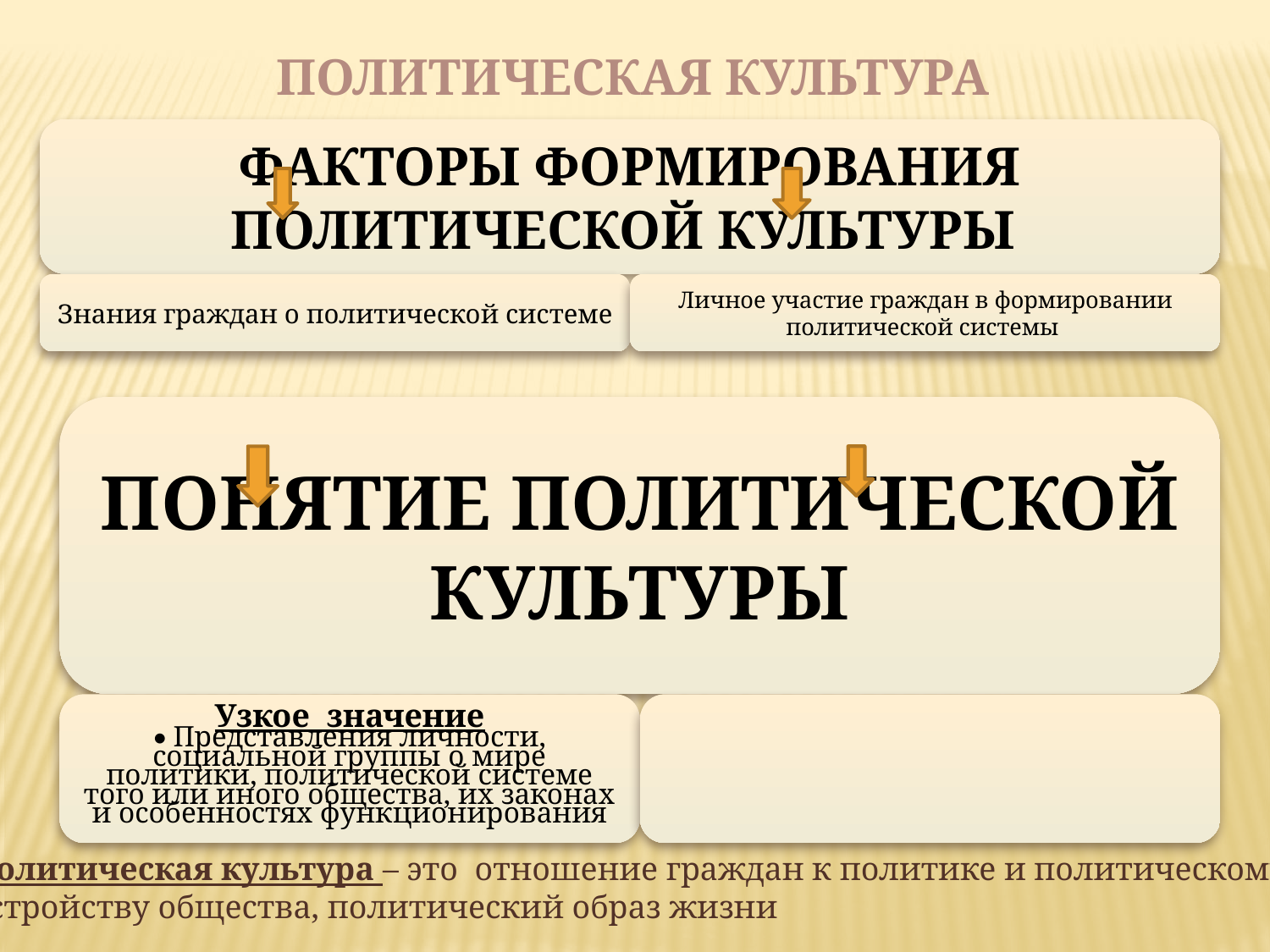

Политическая культура
ФАКТОРЫ ФОРМИРОВАНИЯ ПОЛИТИЧЕСКОЙ КУЛЬТУРЫ
Знания граждан о политической системе
Личное участие граждан в формировании политической системы

ПОНЯТИЕ ПОЛИТИЧЕСКОЙ КУЛЬТУРЫ
Узкое  значение
• Представления личности, социальной группы о мире политики, политической системе того или иного общества, их законах и особенностях функционирования
• Представления личности, социальной группы о мире политики, политической системе того или иного общества, их законах и особенностях функционирования

Политическая культура – это  отношение граждан к политике и политическому
устройству общества, политический образ жизни